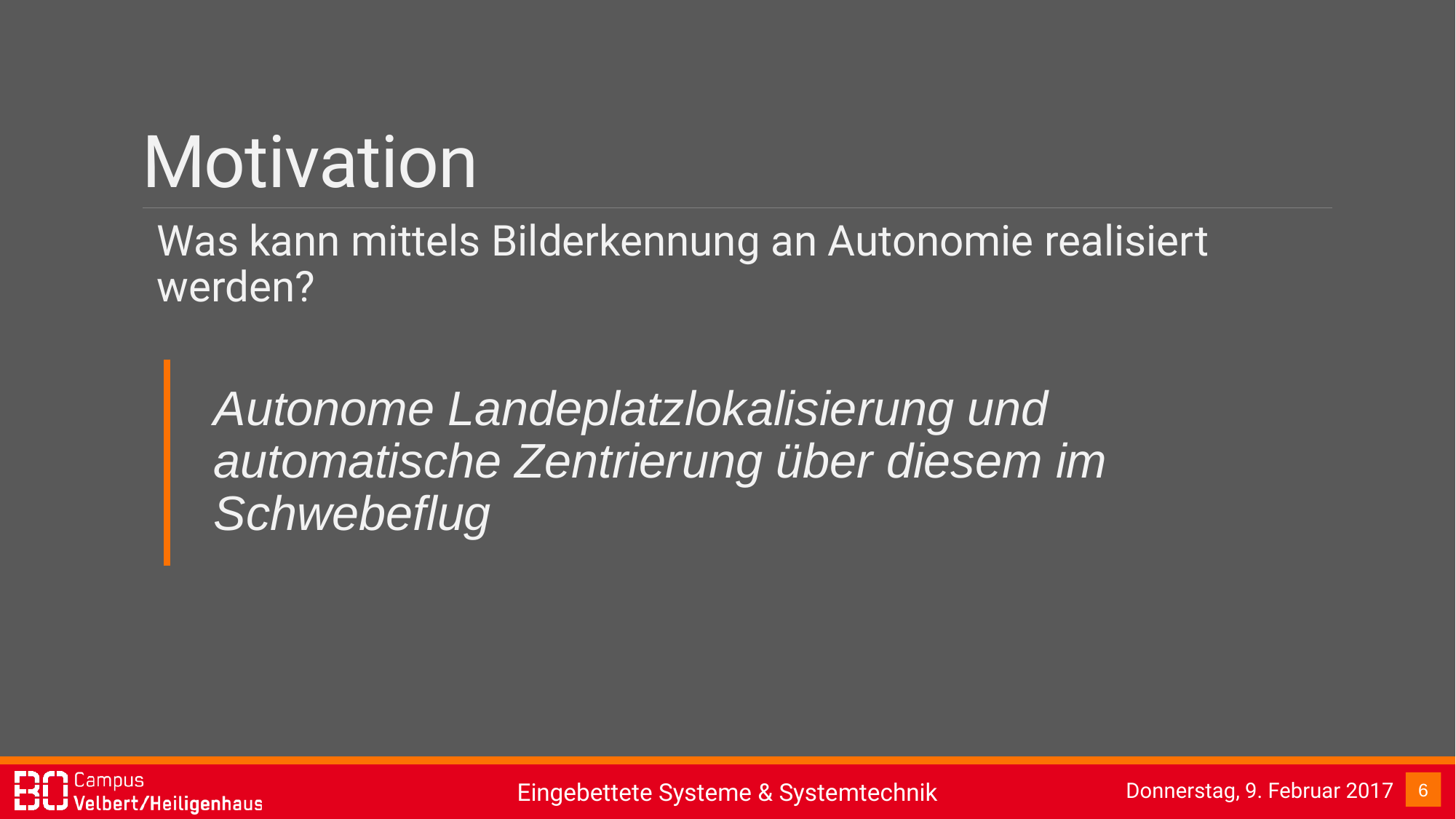

# Motivation
Was kann mittels Bilderkennung an Autonomie realisiert werden?

Autonome Landeplatzlokalisierung und automatische Zentrierung über diesem im Schwebeflug

Donnerstag, 9. Februar 2017
6